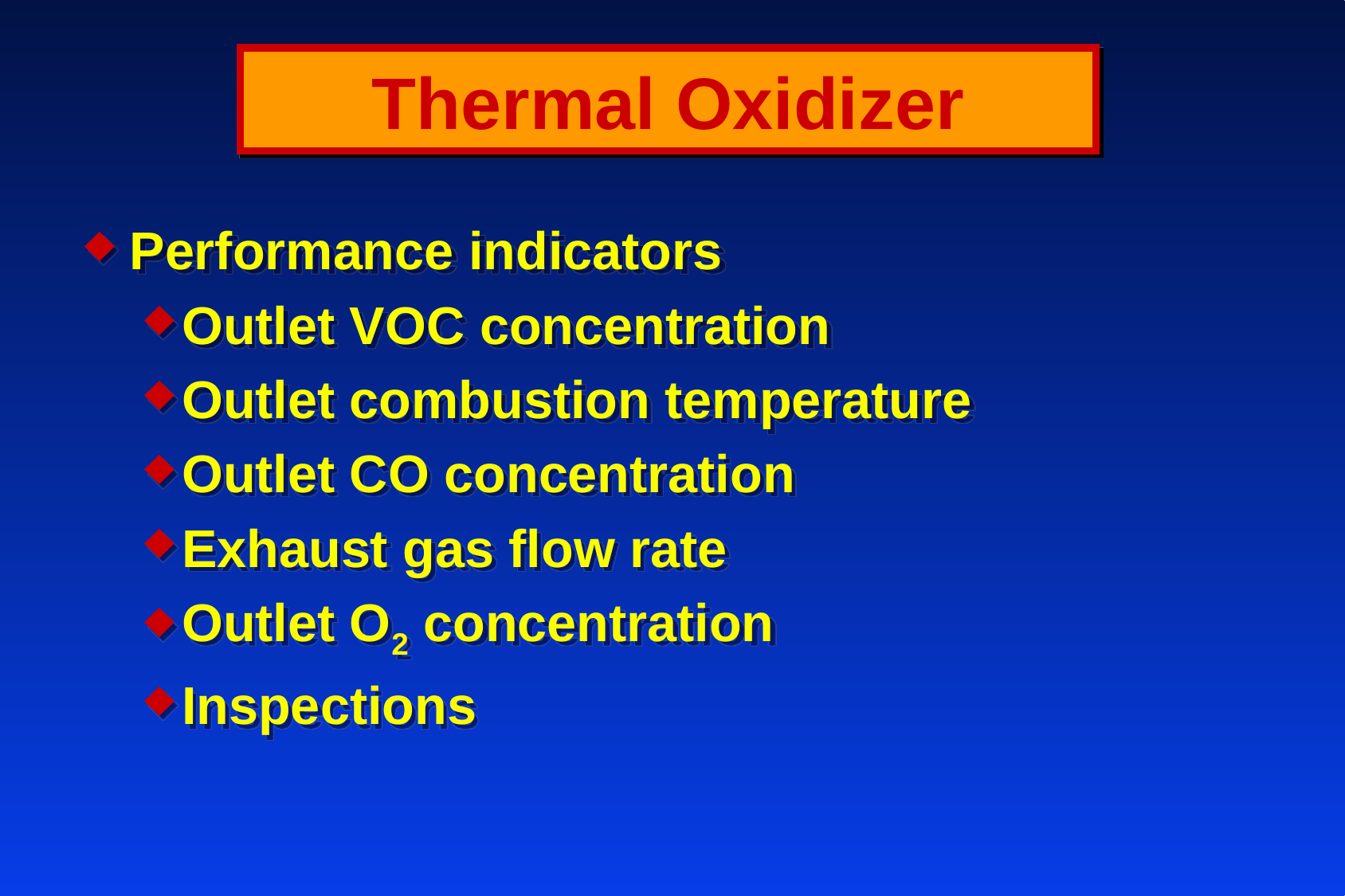

Thermal Oxidizer
Performance indicators
Outlet VOC concentration
Outlet combustion temperature
Outlet CO concentration
Exhaust gas flow rate
Outlet O2 concentration
Inspections